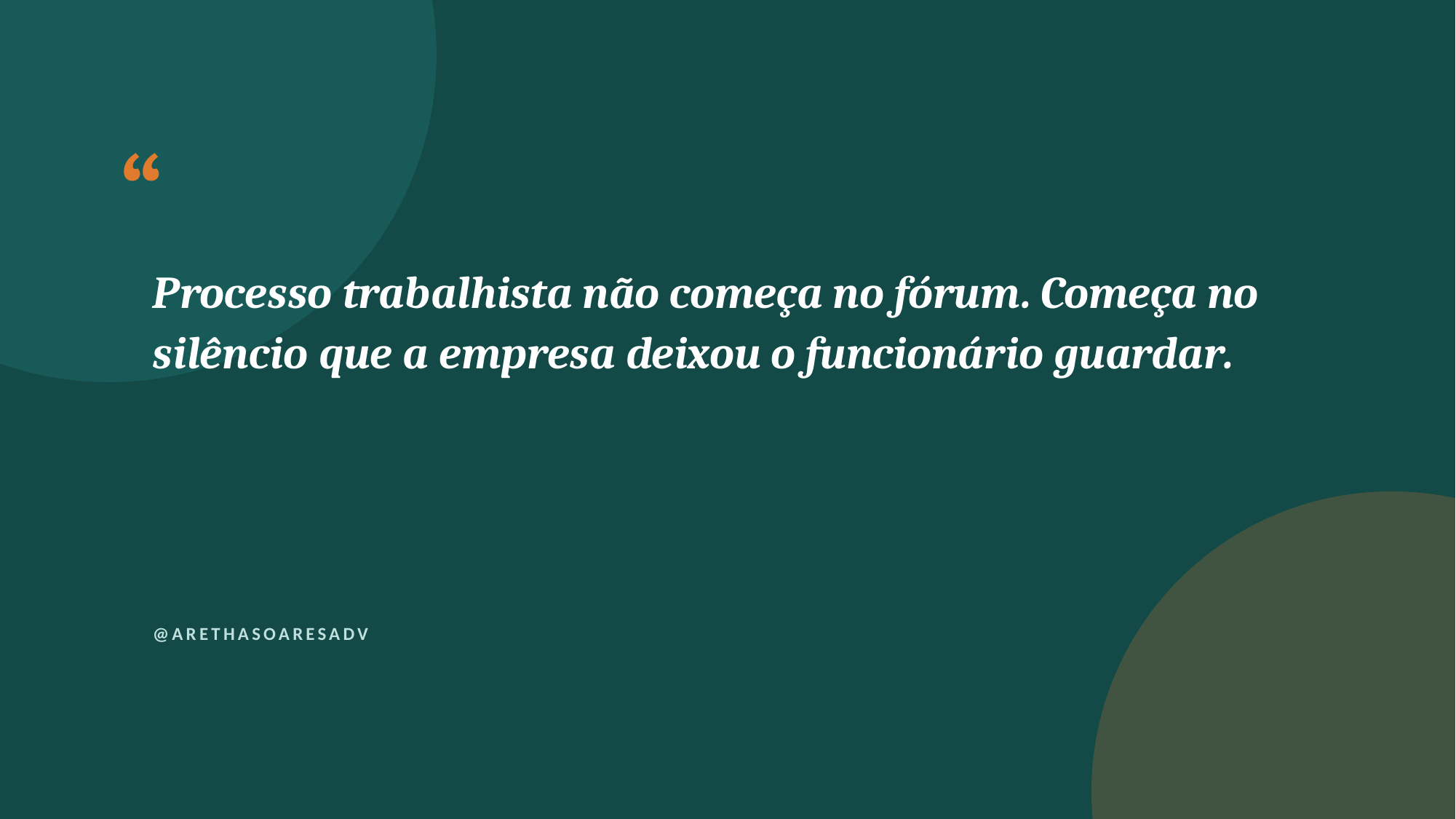

“
Processo trabalhista não começa no fórum. Começa no silêncio que a empresa deixou o funcionário guardar.

@ARETHASOARESADV